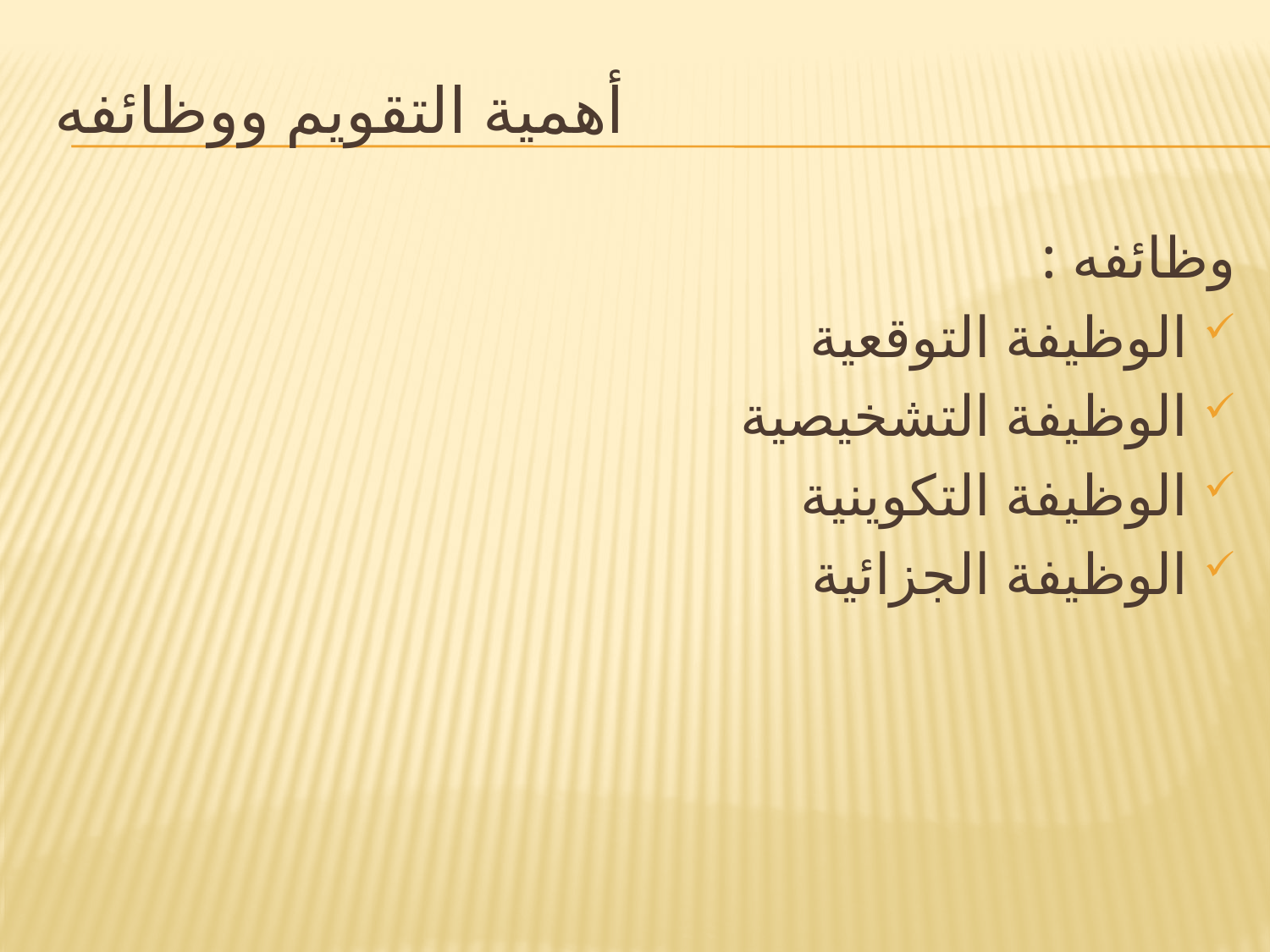

# أهمية التقويم ووظائفه
وظائفه :
الوظيفة التوقعية
الوظيفة التشخيصية
الوظيفة التكوينية
الوظيفة الجزائية